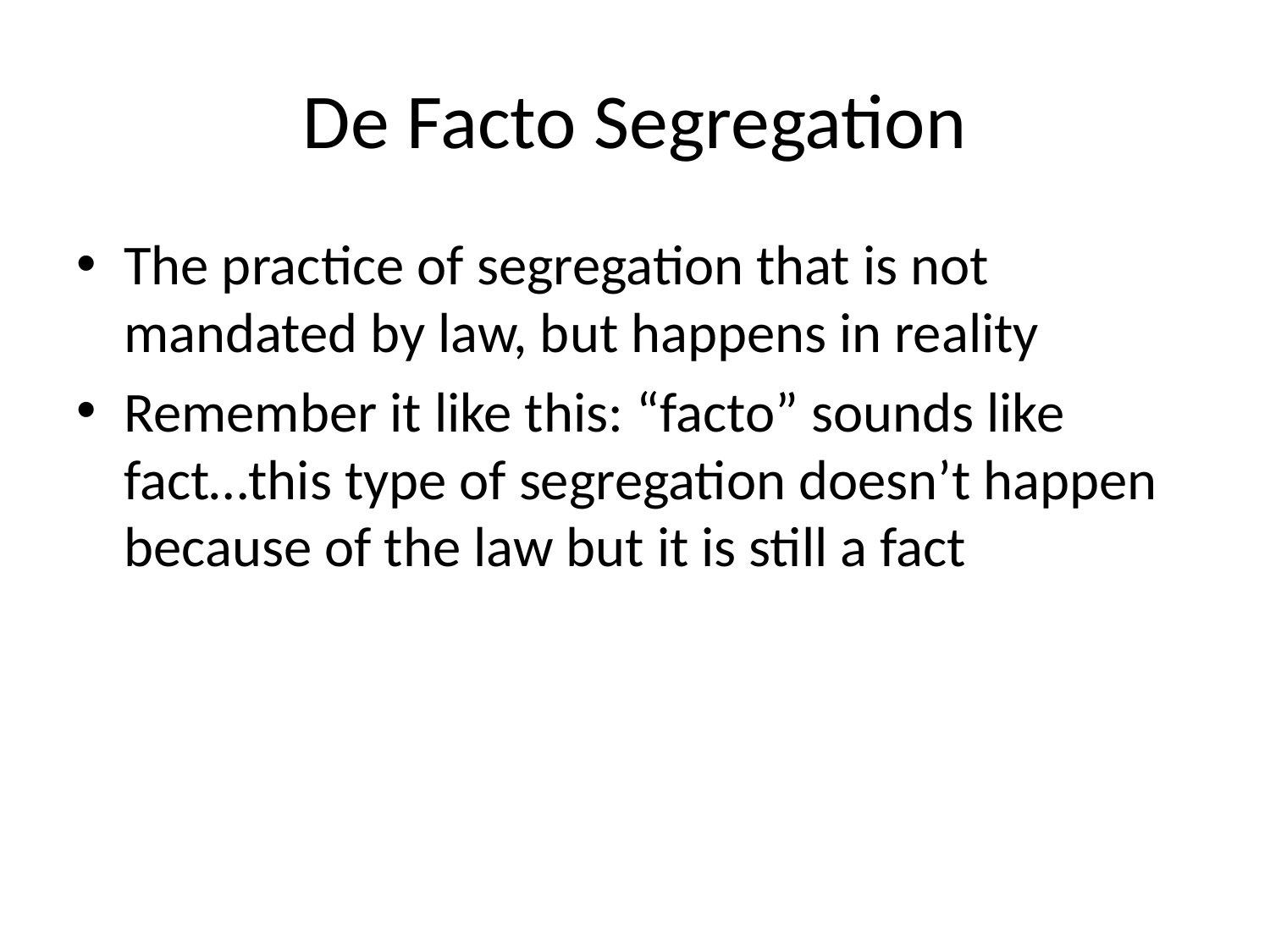

# De Facto Segregation
The practice of segregation that is not mandated by law, but happens in reality
Remember it like this: “facto” sounds like fact…this type of segregation doesn’t happen because of the law but it is still a fact